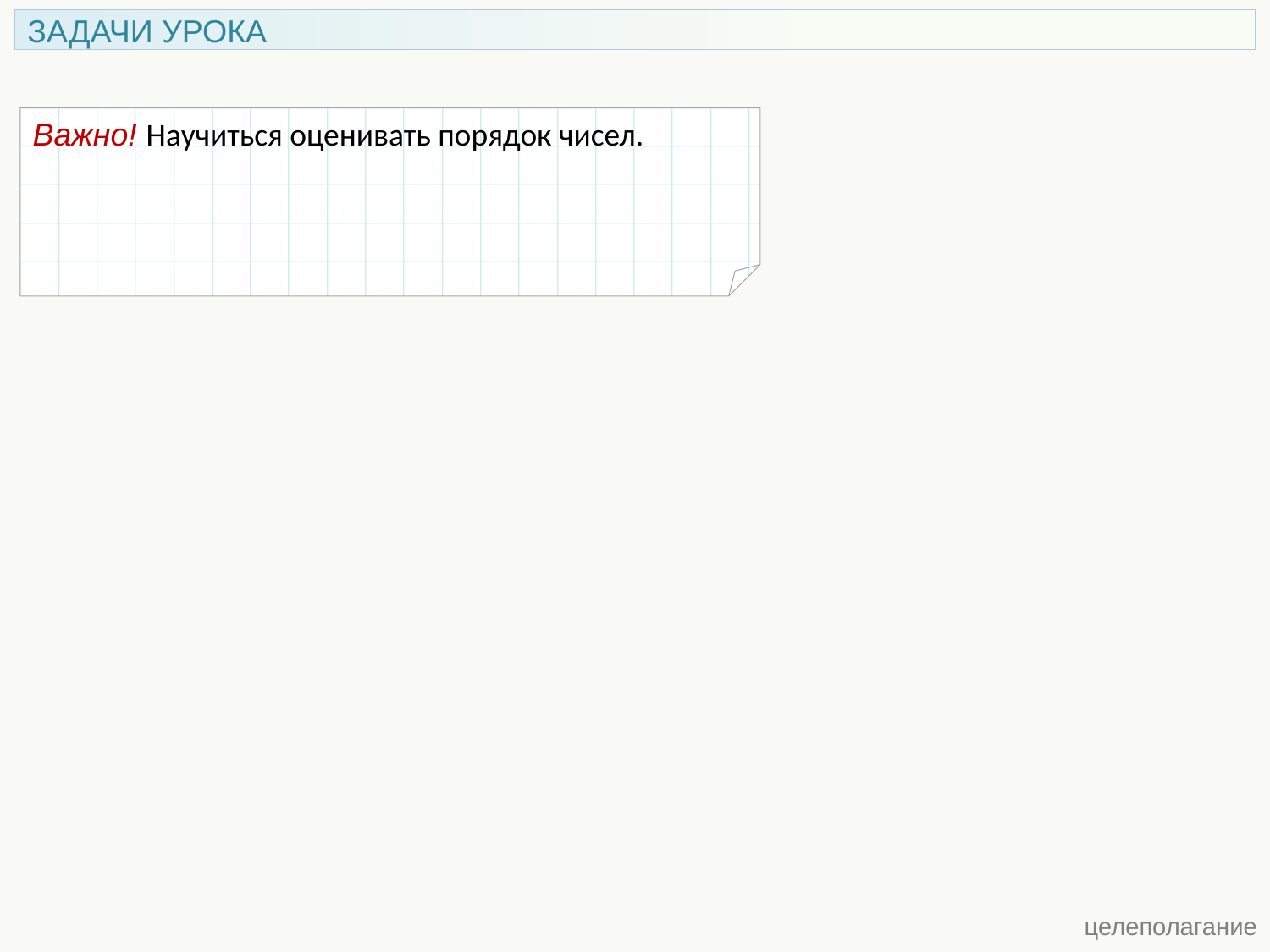

ЗАДАЧИ УРОКА

Важно! Научиться оценивать порядок чисел.
  целеполагание